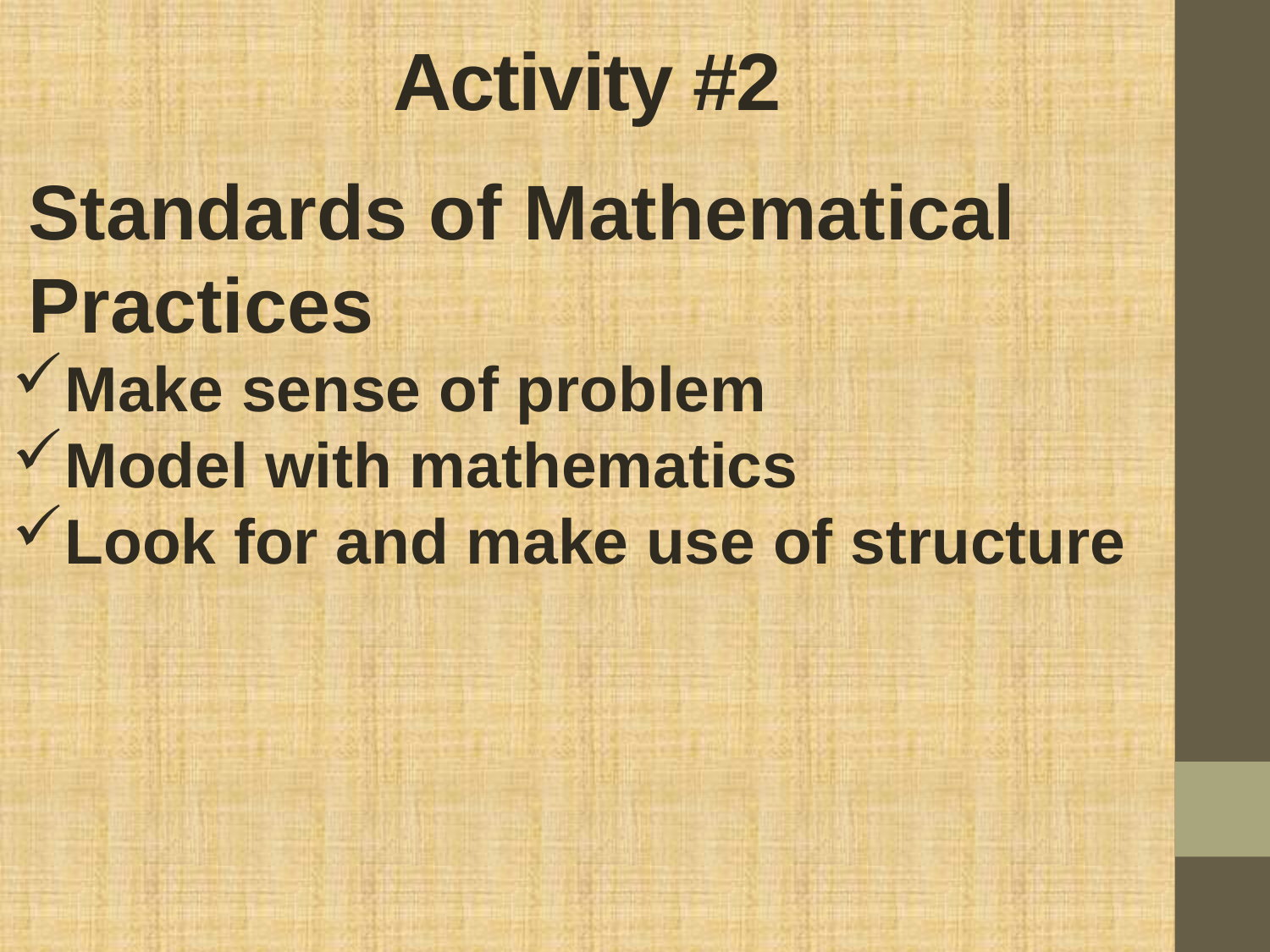

# Activity #2

Standards of Mathematical Practices
Make sense of problem
Model with mathematics
Look for and make use of structure